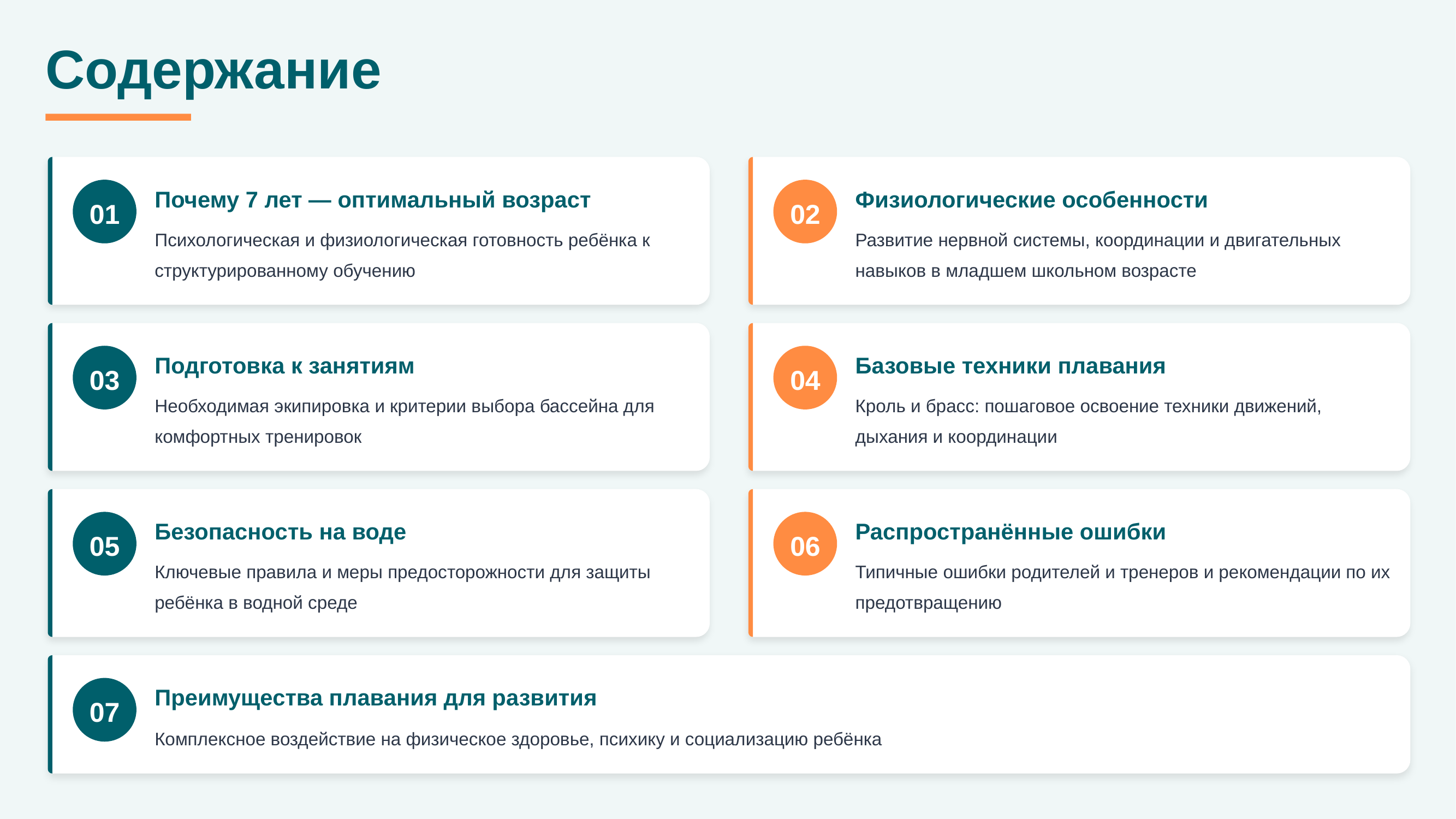

Содержание

01

Почему 7 лет — оптимальный возраст
02

Физиологические особенности
Психологическая и физиологическая готовность ребёнка к структурированному обучению
Развитие нервной системы, координации и двигательных навыков в младшем школьном возрасте

03

Подготовка к занятиям
04

Базовые техники плавания
Необходимая экипировка и критерии выбора бассейна для комфортных тренировок
Кроль и брасс: пошаговое освоение техники движений, дыхания и координации

05

Безопасность на воде
06

Распространённые ошибки
Ключевые правила и меры предосторожности для защиты ребёнка в водной среде
Типичные ошибки родителей и тренеров и рекомендации по их предотвращению

07

Преимущества плавания для развития
Комплексное воздействие на физическое здоровье, психику и социализацию ребёнка